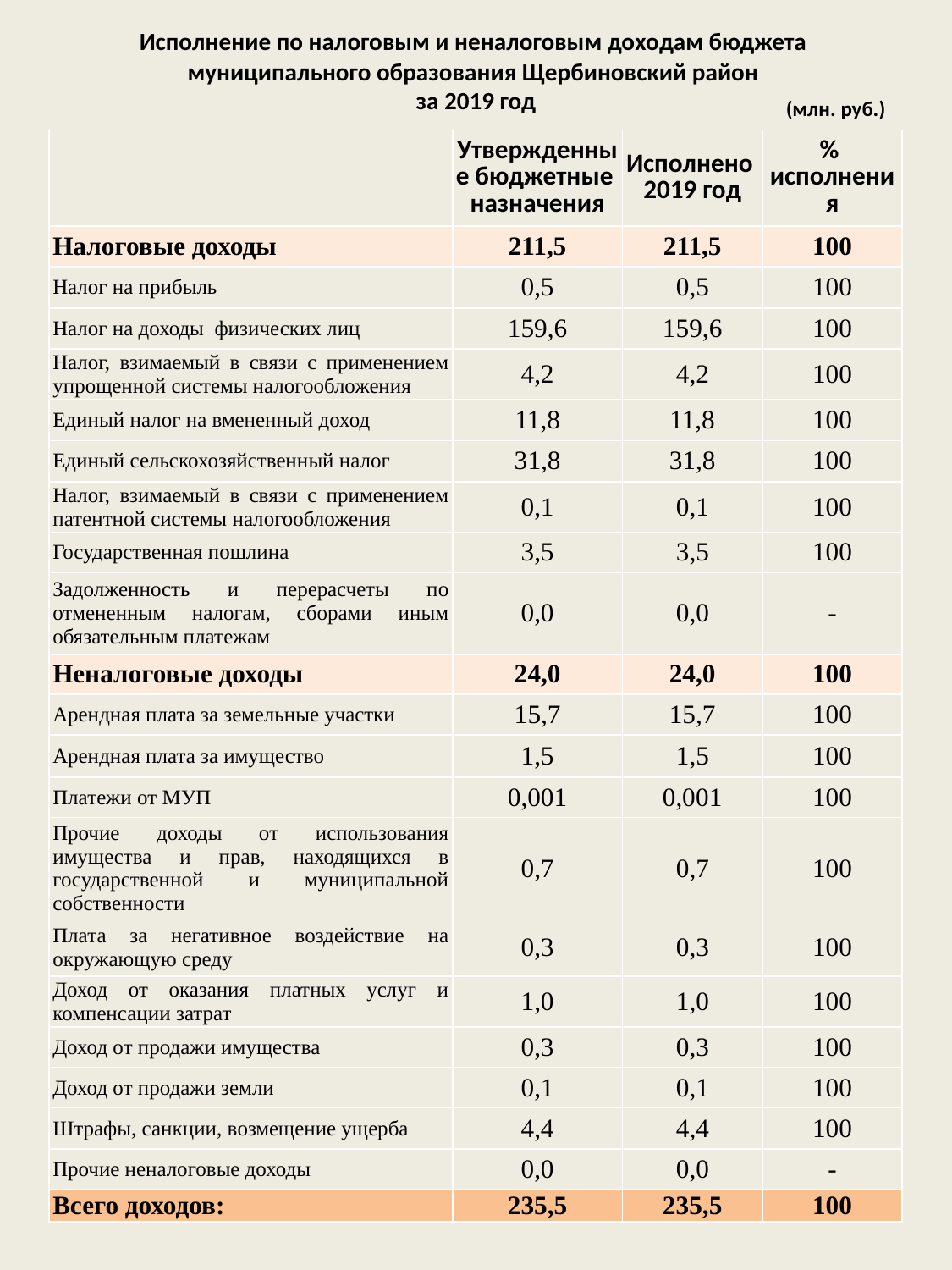

Исполнение по налоговым и неналоговым доходам бюджета
муниципального образования Щербиновский район
за 2019 год
(млн. руб.)
|  | Утвержденные бюджетные назначения | Исполнено 2019 год | % исполнения |
| --- | --- | --- | --- |
| Налоговые доходы | 211,5 | 211,5 | 100 |
| Налог на прибыль | 0,5 | 0,5 | 100 |
| Налог на доходы физических лиц | 159,6 | 159,6 | 100 |
| Налог, взимаемый в связи с применением упрощенной системы налогообложения | 4,2 | 4,2 | 100 |
| Единый налог на вмененный доход | 11,8 | 11,8 | 100 |
| Единый сельскохозяйственный налог | 31,8 | 31,8 | 100 |
| Налог, взимаемый в связи с применением патентной системы налогообложения | 0,1 | 0,1 | 100 |
| Государственная пошлина | 3,5 | 3,5 | 100 |
| Задолженность и перерасчеты по отмененным налогам, сборами иным обязательным платежам | 0,0 | 0,0 | - |
| Неналоговые доходы | 24,0 | 24,0 | 100 |
| Арендная плата за земельные участки | 15,7 | 15,7 | 100 |
| Арендная плата за имущество | 1,5 | 1,5 | 100 |
| Платежи от МУП | 0,001 | 0,001 | 100 |
| Прочие доходы от использования имущества и прав, находящихся в государственной и муниципальной собственности | 0,7 | 0,7 | 100 |
| Плата за негативное воздействие на окружающую среду | 0,3 | 0,3 | 100 |
| Доход от оказания платных услуг и компенсации затрат | 1,0 | 1,0 | 100 |
| Доход от продажи имущества | 0,3 | 0,3 | 100 |
| Доход от продажи земли | 0,1 | 0,1 | 100 |
| Штрафы, санкции, возмещение ущерба | 4,4 | 4,4 | 100 |
| Прочие неналоговые доходы | 0,0 | 0,0 | - |
| Всего доходов: | 235,5 | 235,5 | 100 |